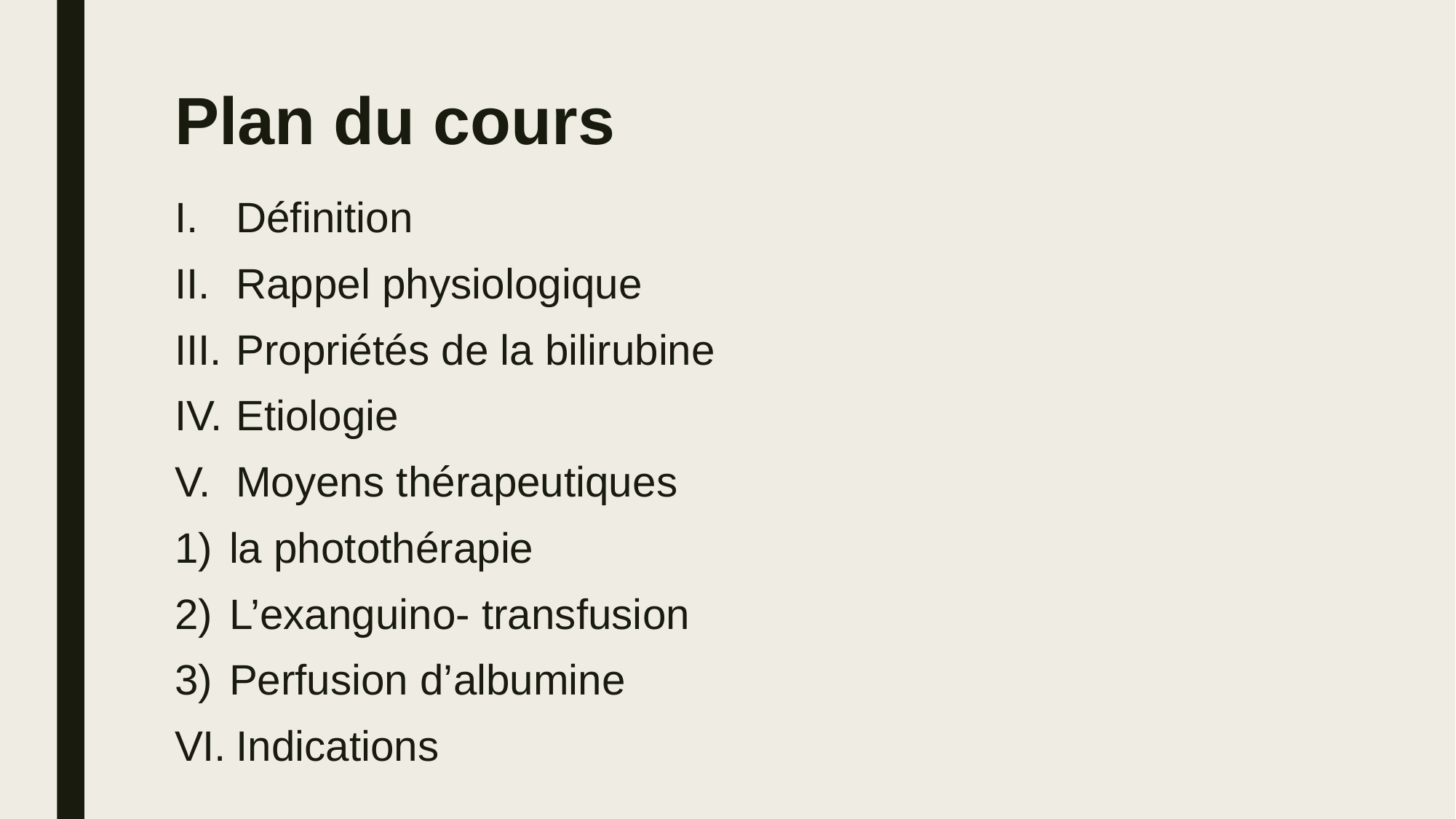

# Plan du cours
Définition
Rappel physiologique
Propriétés de la bilirubine
Etiologie
Moyens thérapeutiques
la photothérapie
L’exanguino- transfusion
Perfusion d’albumine
Indications